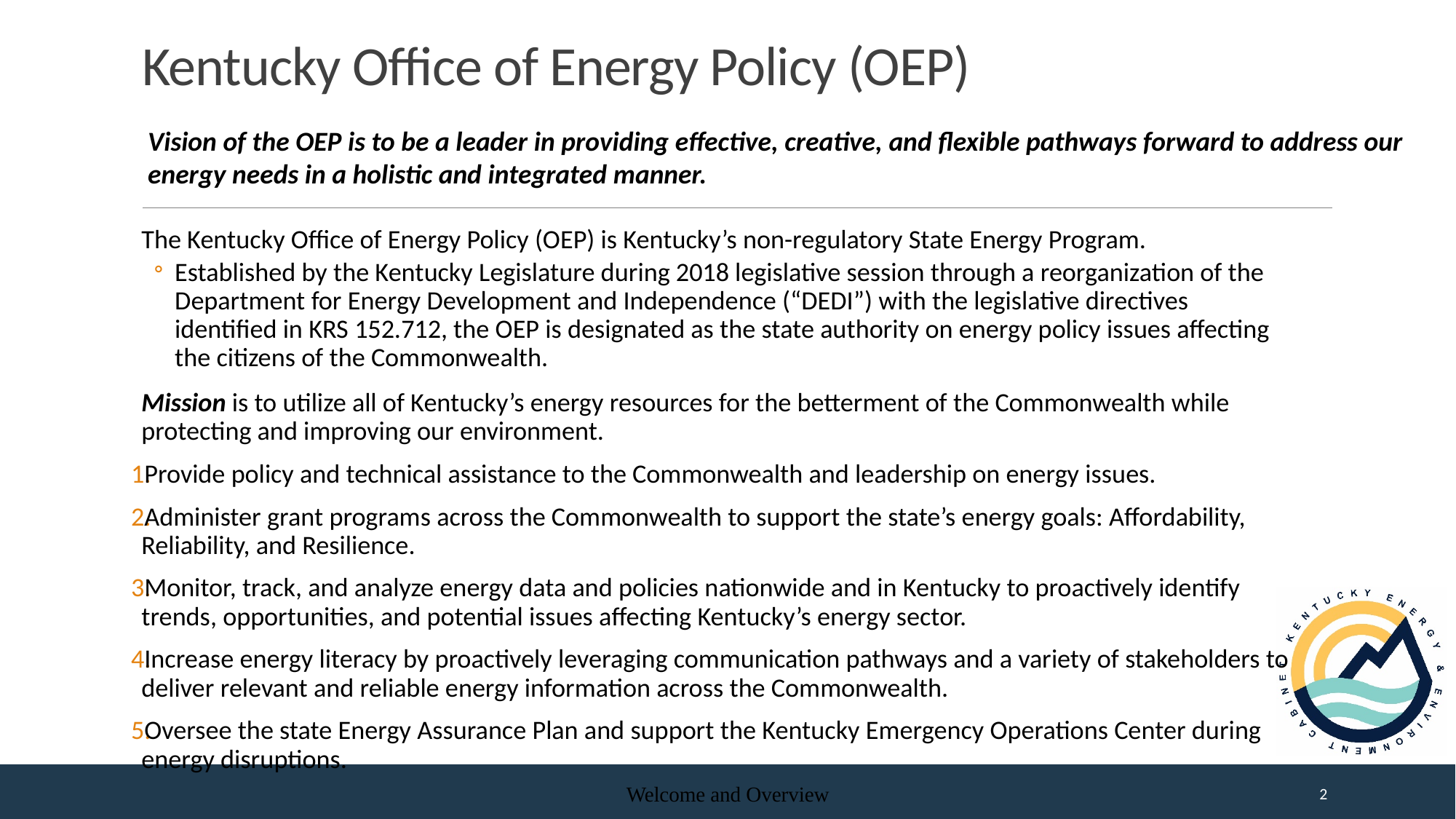

# Kentucky Office of Energy Policy (OEP)
Vision of the OEP is to be a leader in providing effective, creative, and flexible pathways forward to address our energy needs in a holistic and integrated manner.
The Kentucky Office of Energy Policy (OEP) is Kentucky’s non-regulatory State Energy Program.
Established by the Kentucky Legislature during 2018 legislative session through a reorganization of the Department for Energy Development and Independence (“DEDI”) with the legislative directives identified in KRS 152.712, the OEP is designated as the state authority on energy policy issues affecting the citizens of the Commonwealth.
Mission is to utilize all of Kentucky’s energy resources for the betterment of the Commonwealth while protecting and improving our environment.
Provide policy and technical assistance to the Commonwealth and leadership on energy issues.
Administer grant programs across the Commonwealth to support the state’s energy goals: Affordability, Reliability, and Resilience.
Monitor, track, and analyze energy data and policies nationwide and in Kentucky to proactively identify trends, opportunities, and potential issues affecting Kentucky’s energy sector.
Increase energy literacy by proactively leveraging communication pathways and a variety of stakeholders to deliver relevant and reliable energy information across the Commonwealth.
Oversee the state Energy Assurance Plan and support the Kentucky Emergency Operations Center during energy disruptions.

Welcome and Overview
2